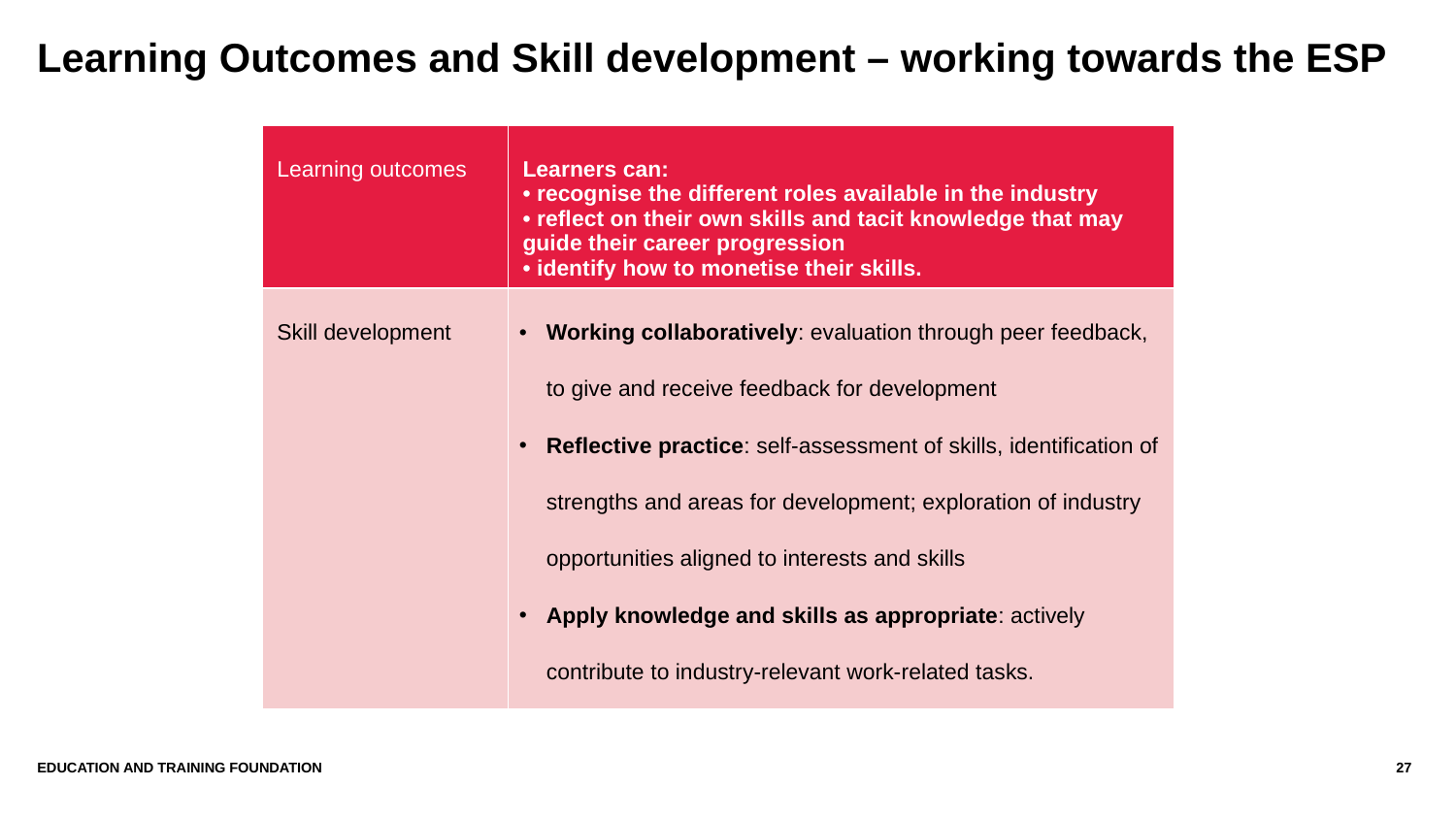

# Learning Outcomes and Skill development – working towards the ESP
| Learning outcomes | Learners can: • recognise the different roles available in the industry • reflect on their own skills and tacit knowledge that may guide their career progression • identify how to monetise their skills. |
| --- | --- |
| Skill development | Working collaboratively: evaluation through peer feedback, to give and receive feedback for development  Reflective practice: self-assessment of skills, identification of strengths and areas for development; exploration of industry opportunities aligned to interests and skills Apply knowledge and skills as appropriate: actively contribute to industry-relevant work-related tasks. |
Education and Training Foundation
27